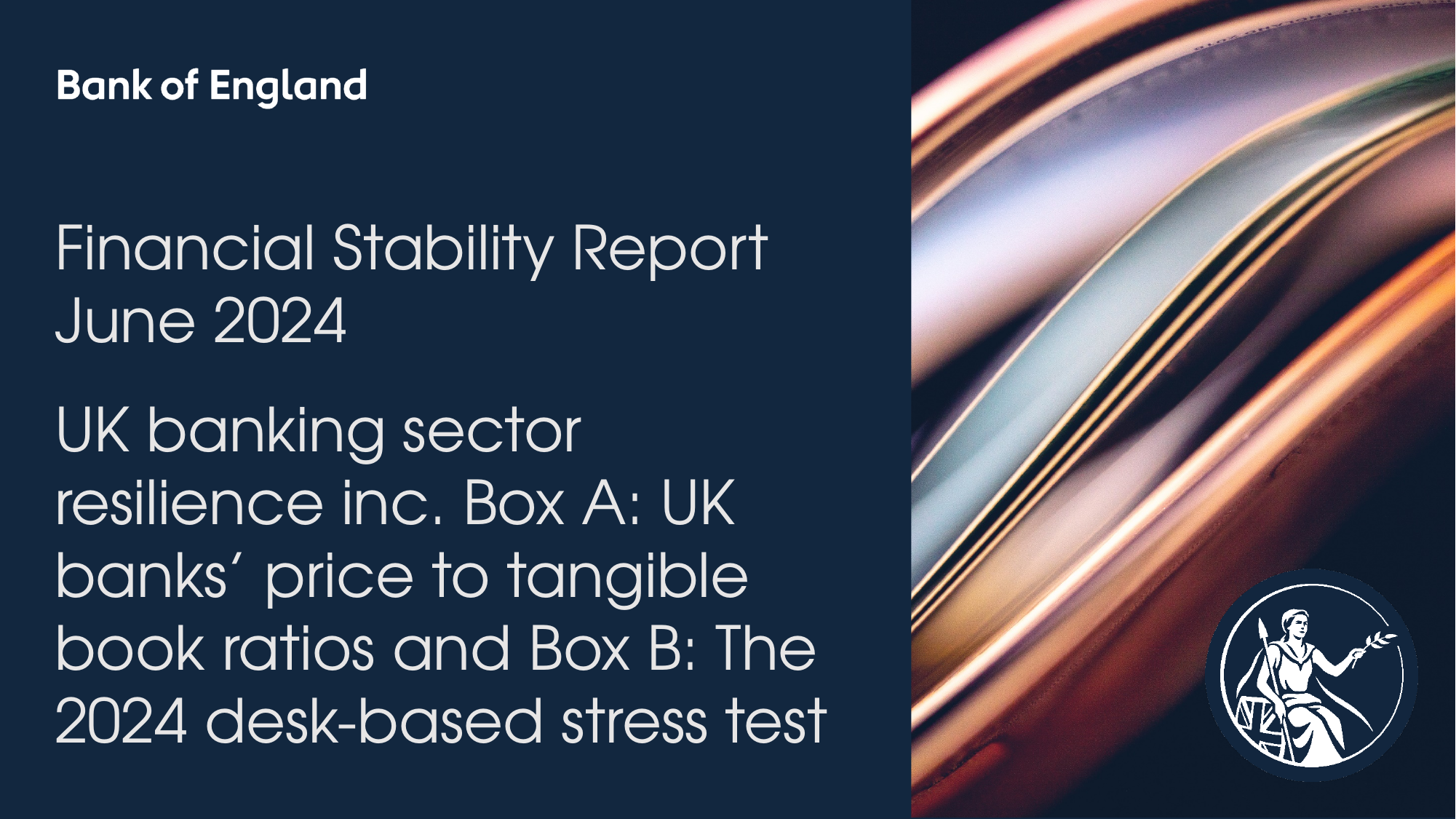

Financial Stability Report
June 2024
UK banking sector resilience inc. Box A: UK banks’ price to tangible book ratios and Box B: The 2024 desk-based stress test